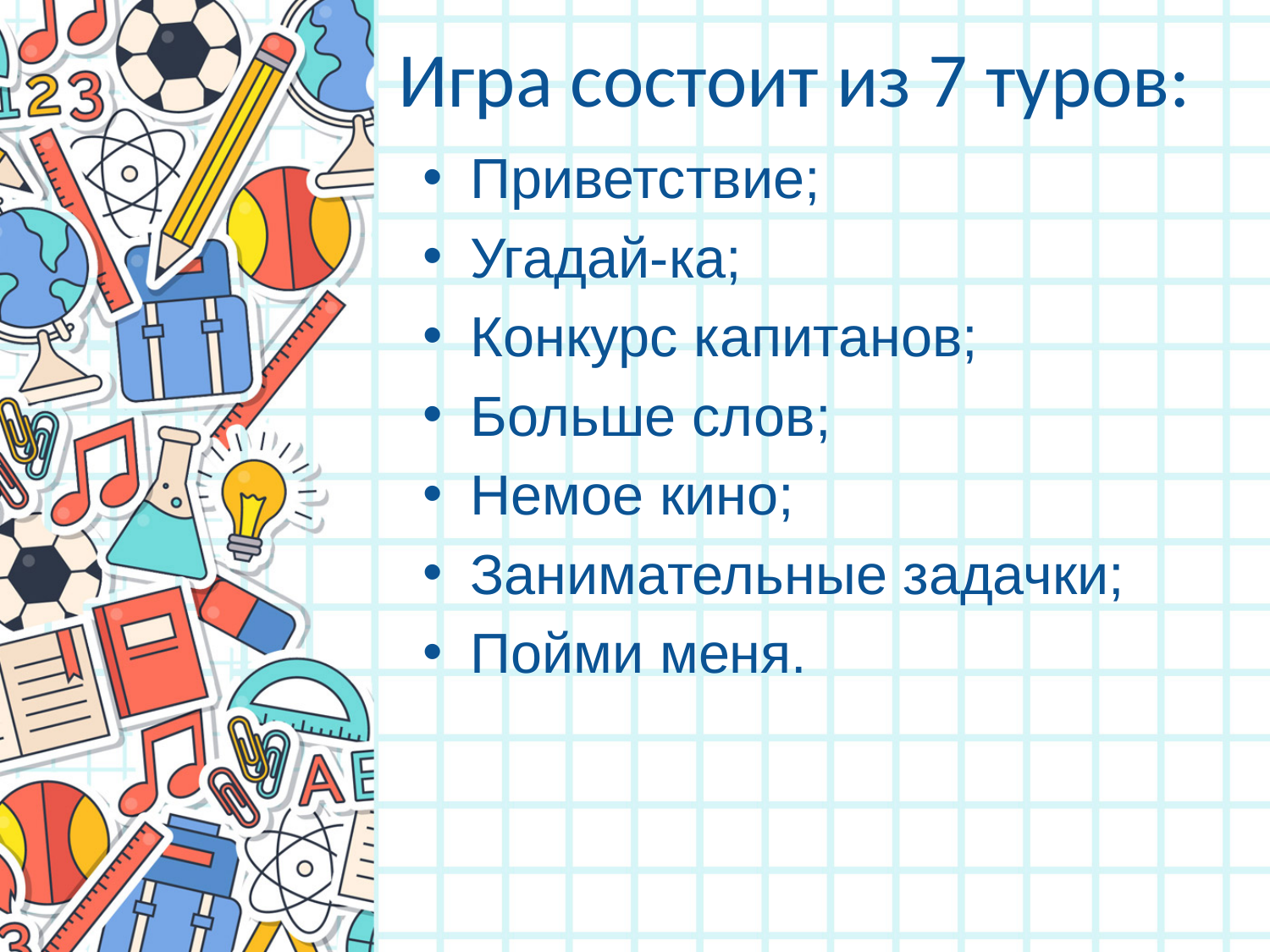

# Игра состоит из 7 туров:
Приветствие;
Угадай-ка;
Конкурс капитанов;
Больше слов;
Немое кино;
Занимательные задачки;
Пойми меня.